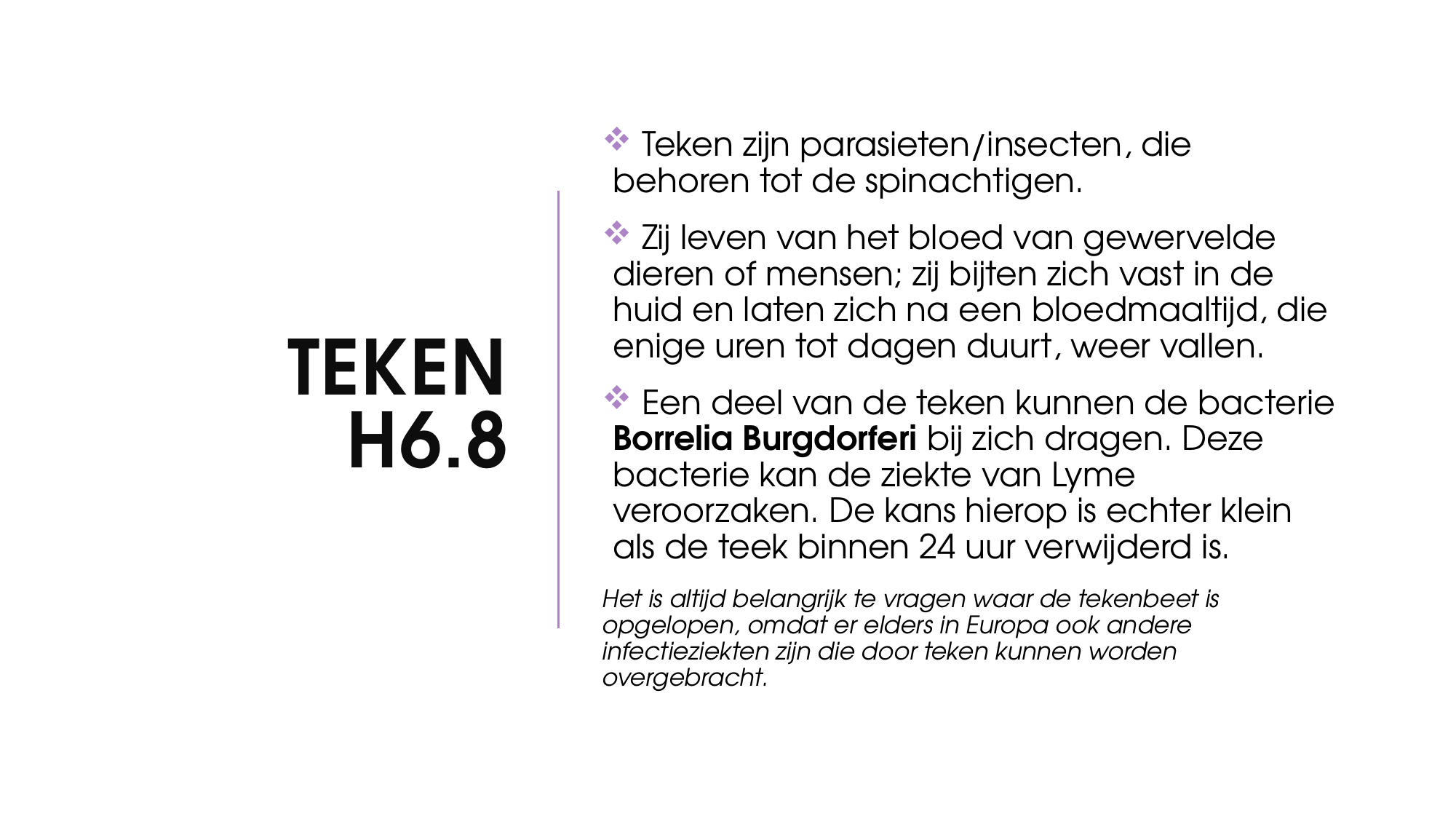

# Teken H6.8
 Teken zijn parasieten/insecten, die behoren tot de spinachtigen.
 Zij leven van het bloed van gewervelde dieren of mensen; zij bijten zich vast in de huid en laten zich na een bloedmaaltijd, die enige uren tot dagen duurt, weer vallen.
 Een deel van de teken kunnen de bacterie Borrelia Burgdorferi bij zich dragen. Deze bacterie kan de ziekte van Lyme veroorzaken. De kans hierop is echter klein als de teek binnen 24 uur verwijderd is.
Het is altijd belangrijk te vragen waar de tekenbeet is opgelopen, omdat er elders in Europa ook andere infectieziekten zijn die door teken kunnen worden overgebracht.